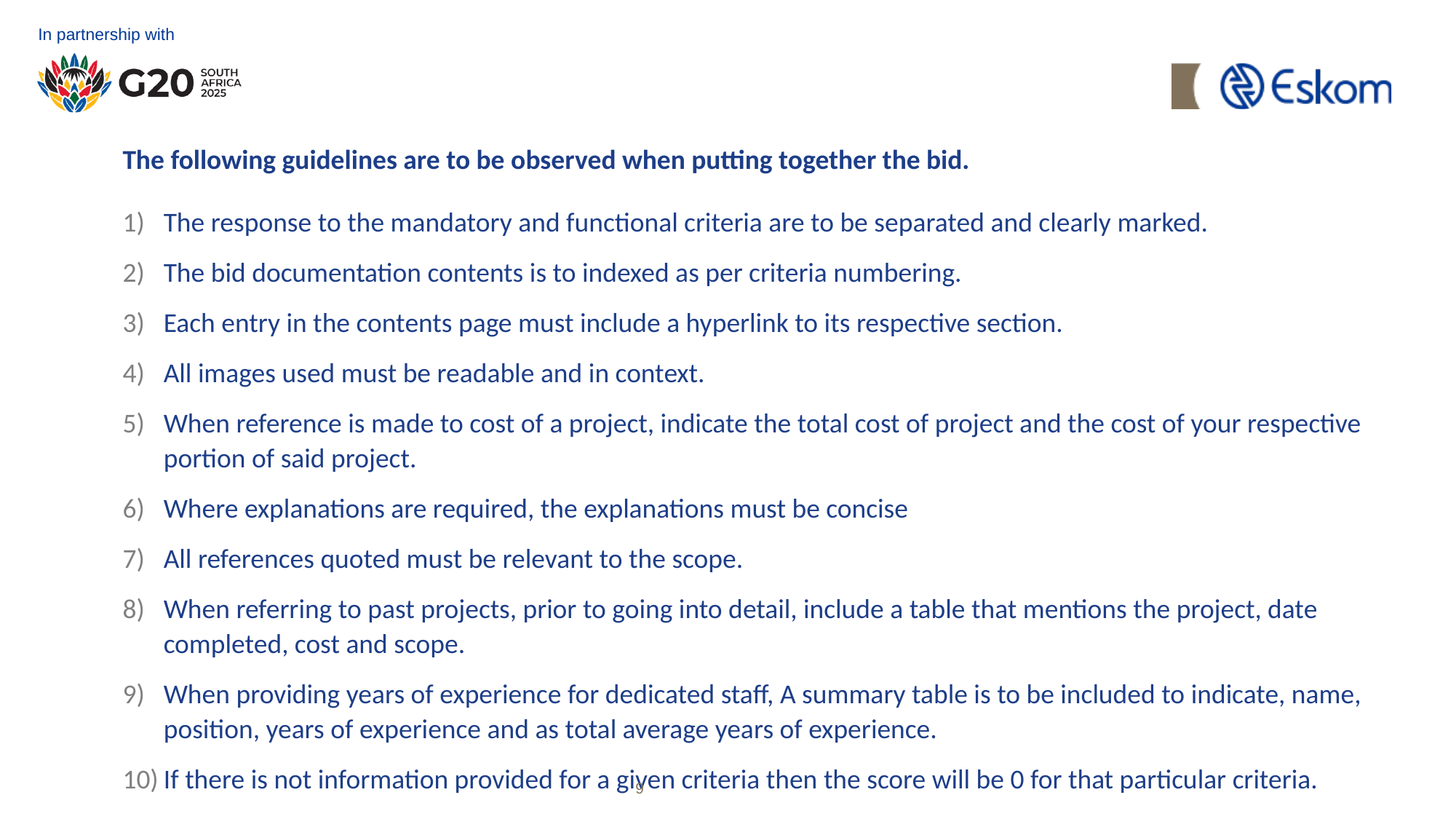

# Eskom’s Standard Conditions of Tender Cont…
The following guidelines are to be observed when putting together the bid.
The response to the mandatory and functional criteria are to be separated and clearly marked.
The bid documentation contents is to indexed as per criteria numbering.
Each entry in the contents page must include a hyperlink to its respective section.
All images used must be readable and in context.
When reference is made to cost of a project, indicate the total cost of project and the cost of your respective portion of said project.
Where explanations are required, the explanations must be concise
All references quoted must be relevant to the scope.
When referring to past projects, prior to going into detail, include a table that mentions the project, date completed, cost and scope.
When providing years of experience for dedicated staff, A summary table is to be included to indicate, name, position, years of experience and as total average years of experience.
If there is not information provided for a given criteria then the score will be 0 for that particular criteria.

9